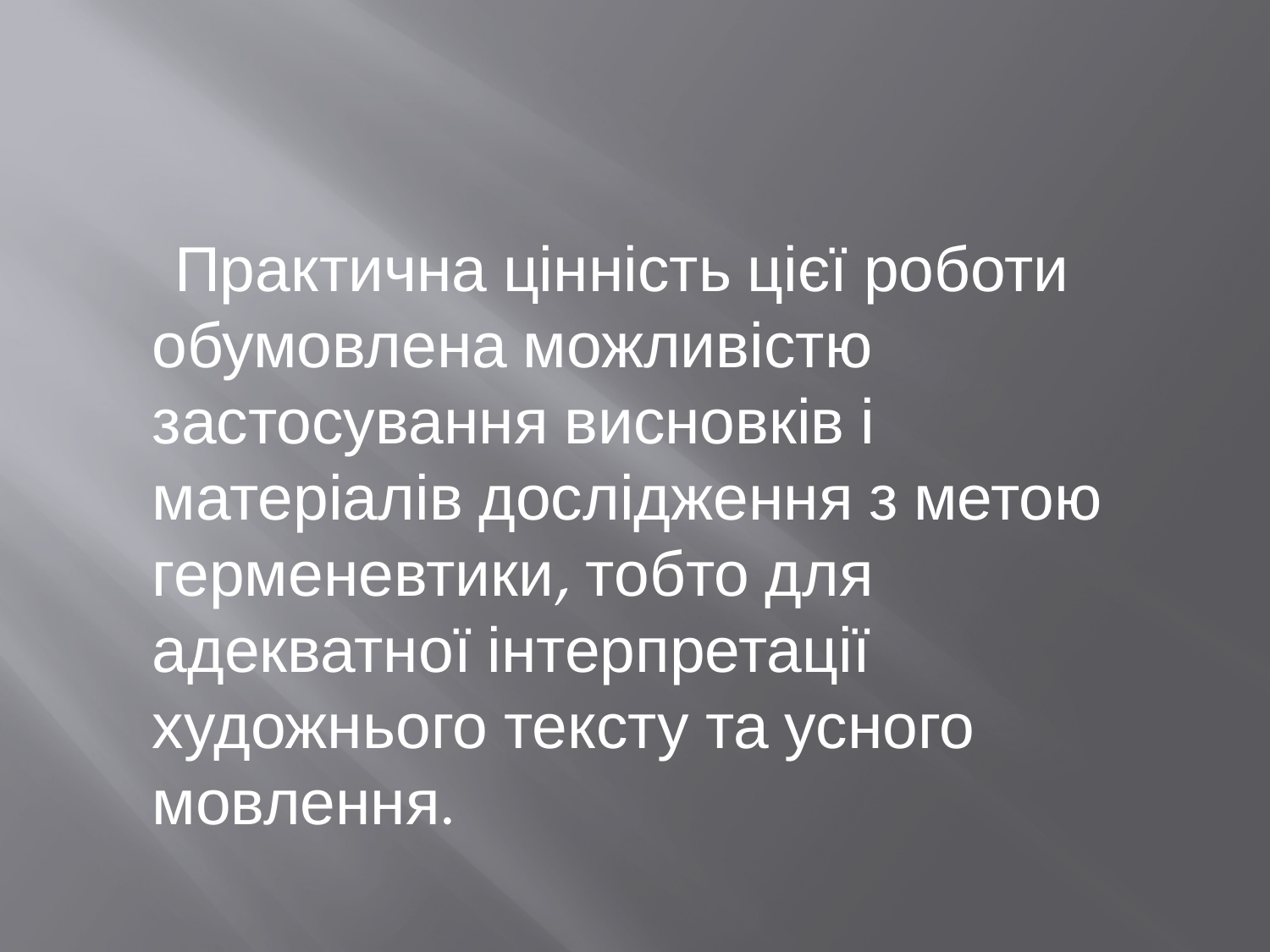

#
     Практична цінність цієї роботи обумовлена ​​можливістю застосування висновків і матеріалів дослідження з метою герменевтики, тобто для адекватної інтерпретації художнього тексту та усного мовлення.